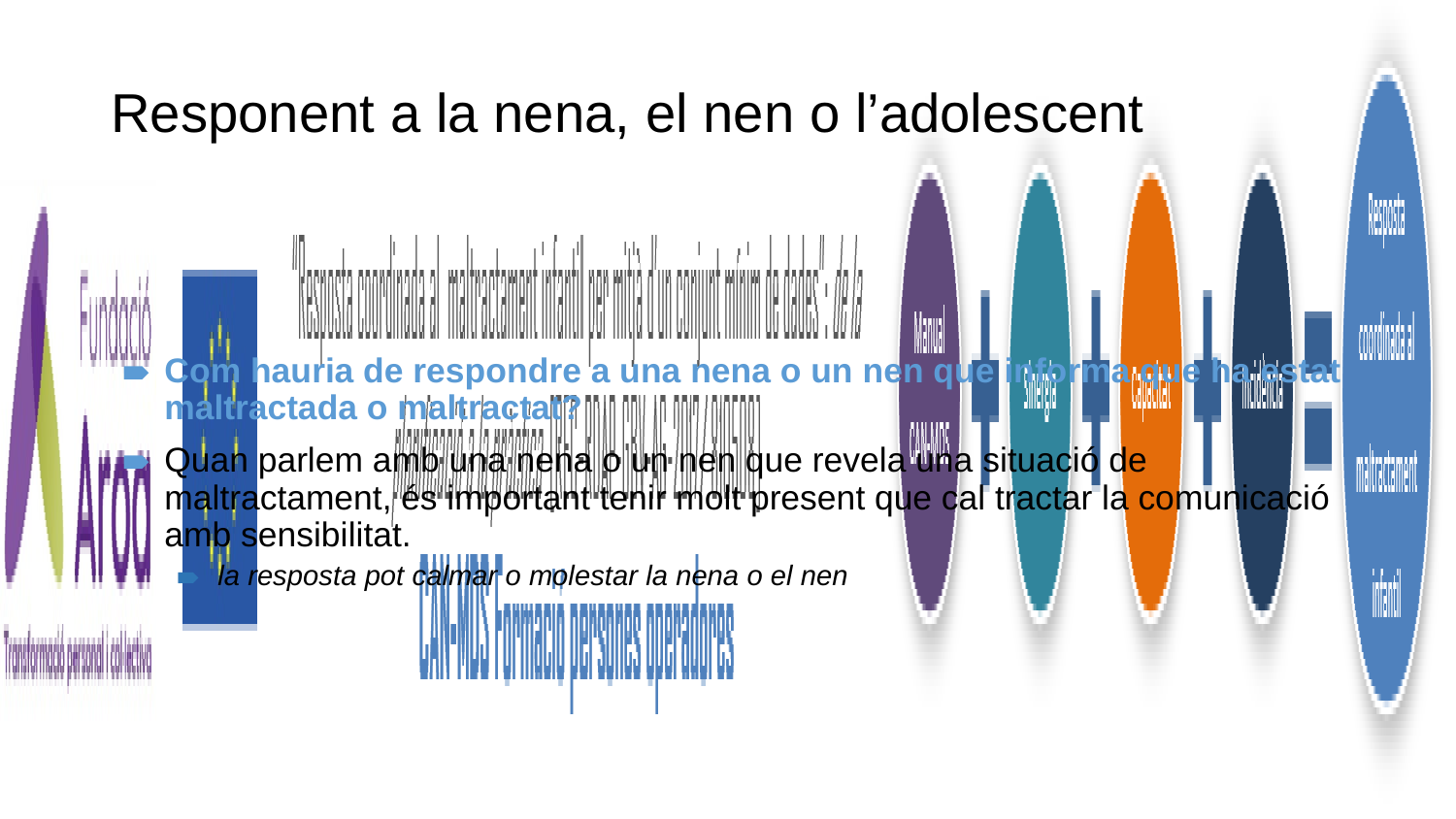

# Responent a la nena, el nen o l’adolescent

Com hauria de respondre a una nena o un nen que informa que ha estat maltractada o maltractat?
Quan parlem amb una nena o un nen que revela una situació de maltractament, és important tenir molt present que cal tractar la comunicació amb sensibilitat.
la resposta pot calmar o molestar la nena o el nen